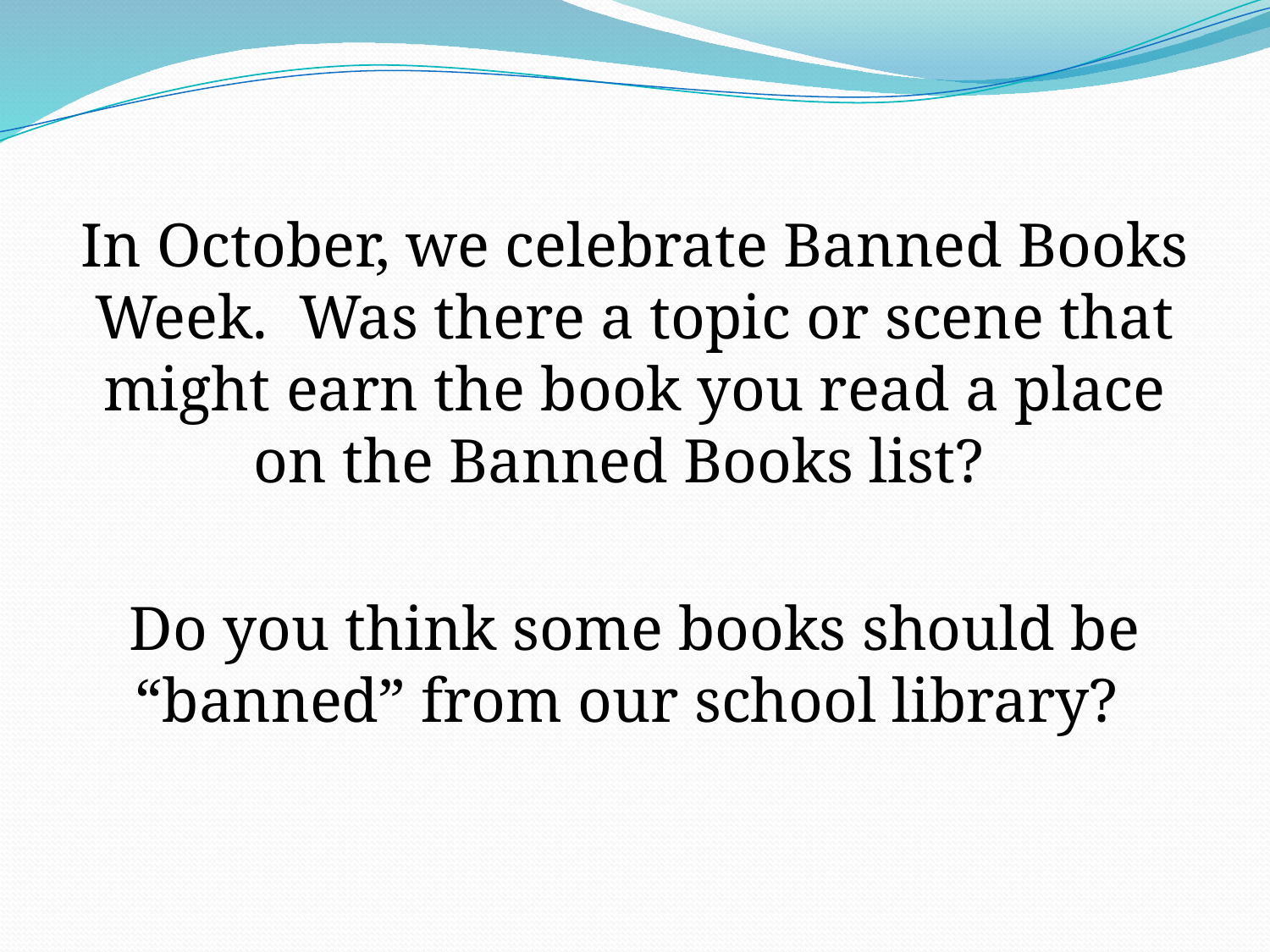

In October, we celebrate Banned Books Week.  Was there a topic or scene that might earn the book you read a place on the Banned Books list?

Do you think some books should be “banned” from our school library?